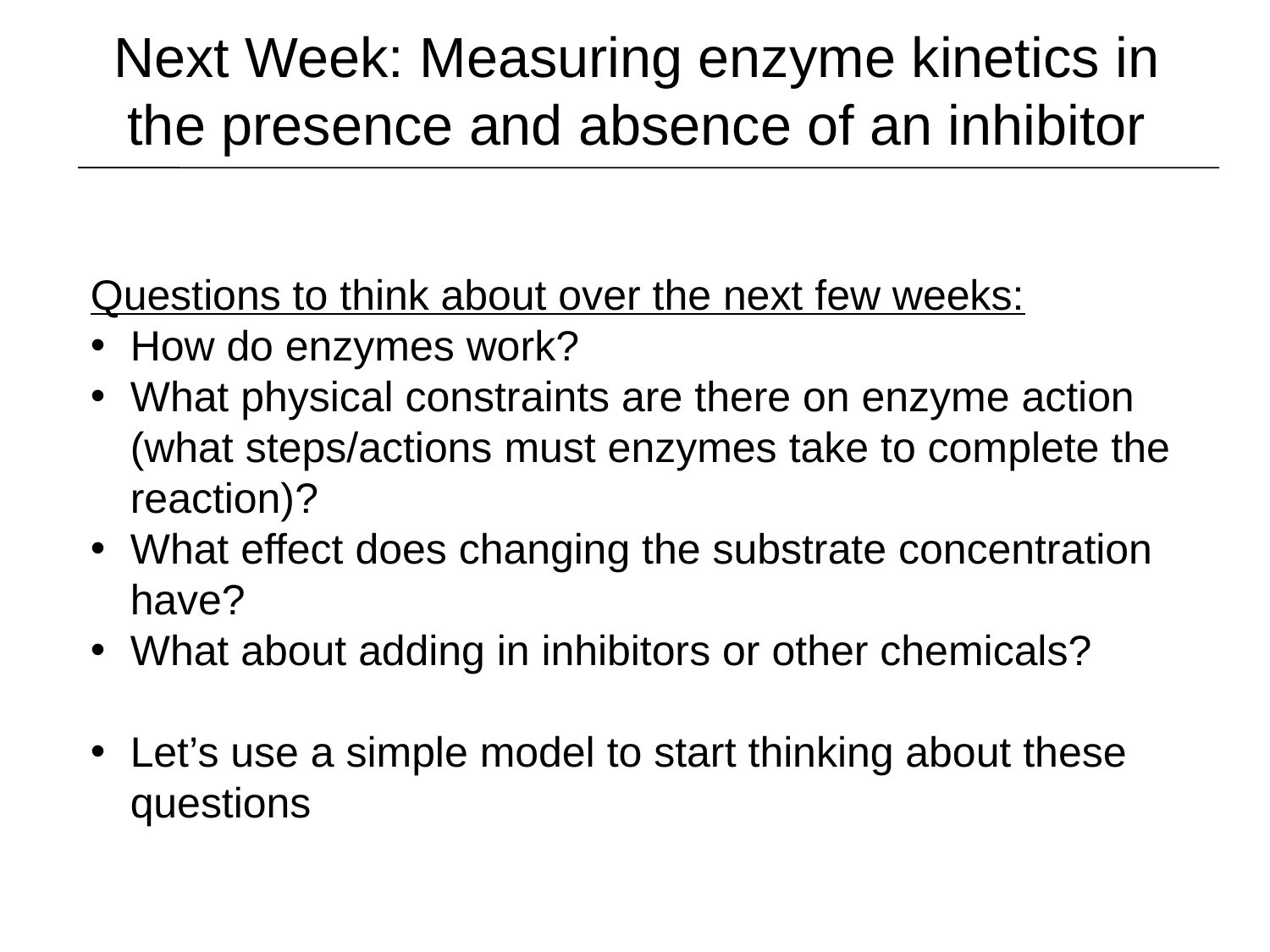

# Next Week: Measuring enzyme kinetics in the presence and absence of an inhibitor

Questions to think about over the next few weeks:
How do enzymes work?
What physical constraints are there on enzyme action (what steps/actions must enzymes take to complete the reaction)?
What effect does changing the substrate concentration have?
What about adding in inhibitors or other chemicals?

Let’s use a simple model to start thinking about these questions